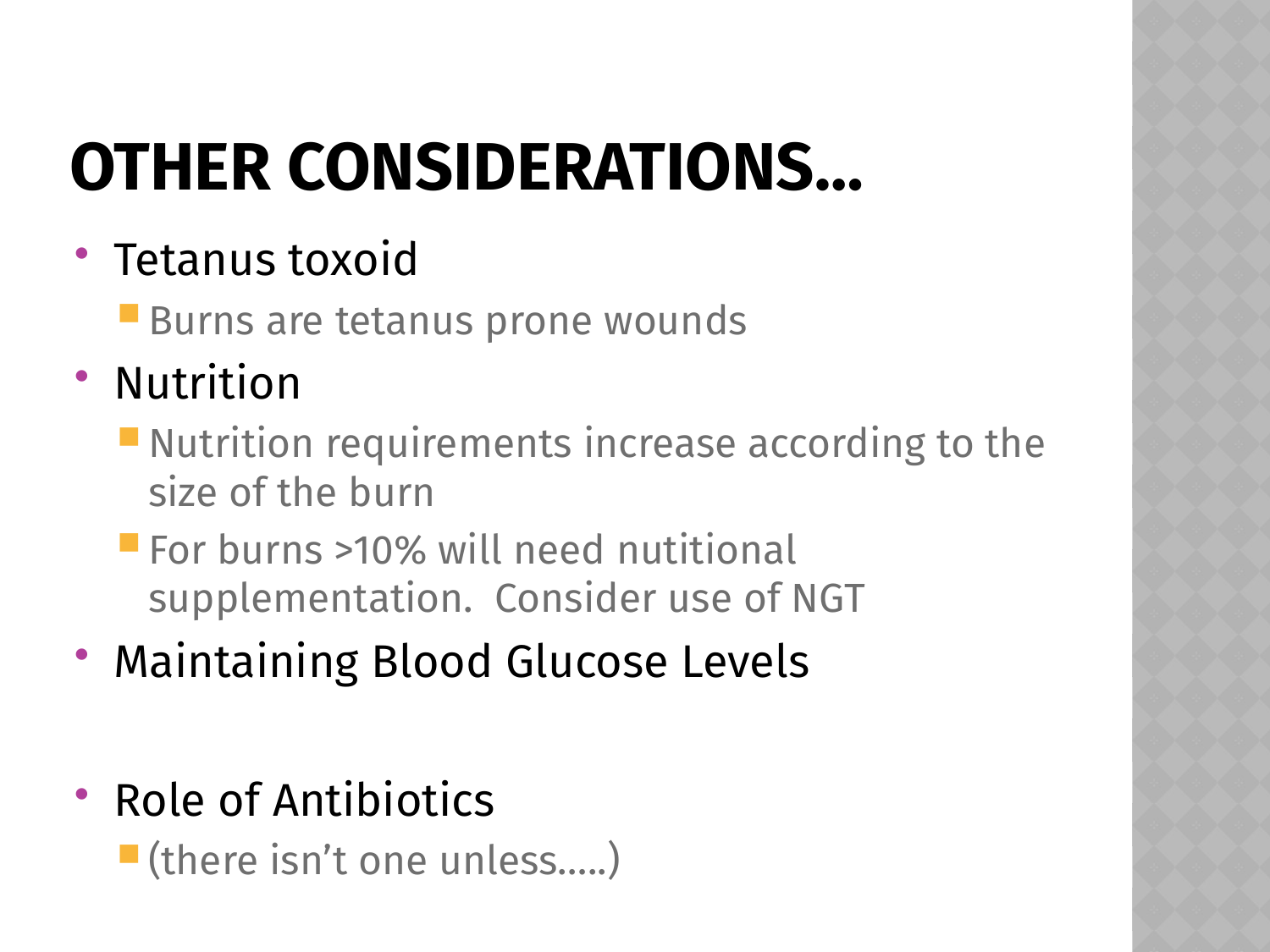

# Other considerations…
Tetanus toxoid
Burns are tetanus prone wounds
Nutrition
Nutrition requirements increase according to the size of the burn
For burns >10% will need nutitional supplementation.  Consider use of NGT
Maintaining Blood Glucose Levels

Role of Antibiotics
(there isn’t one unless…..)